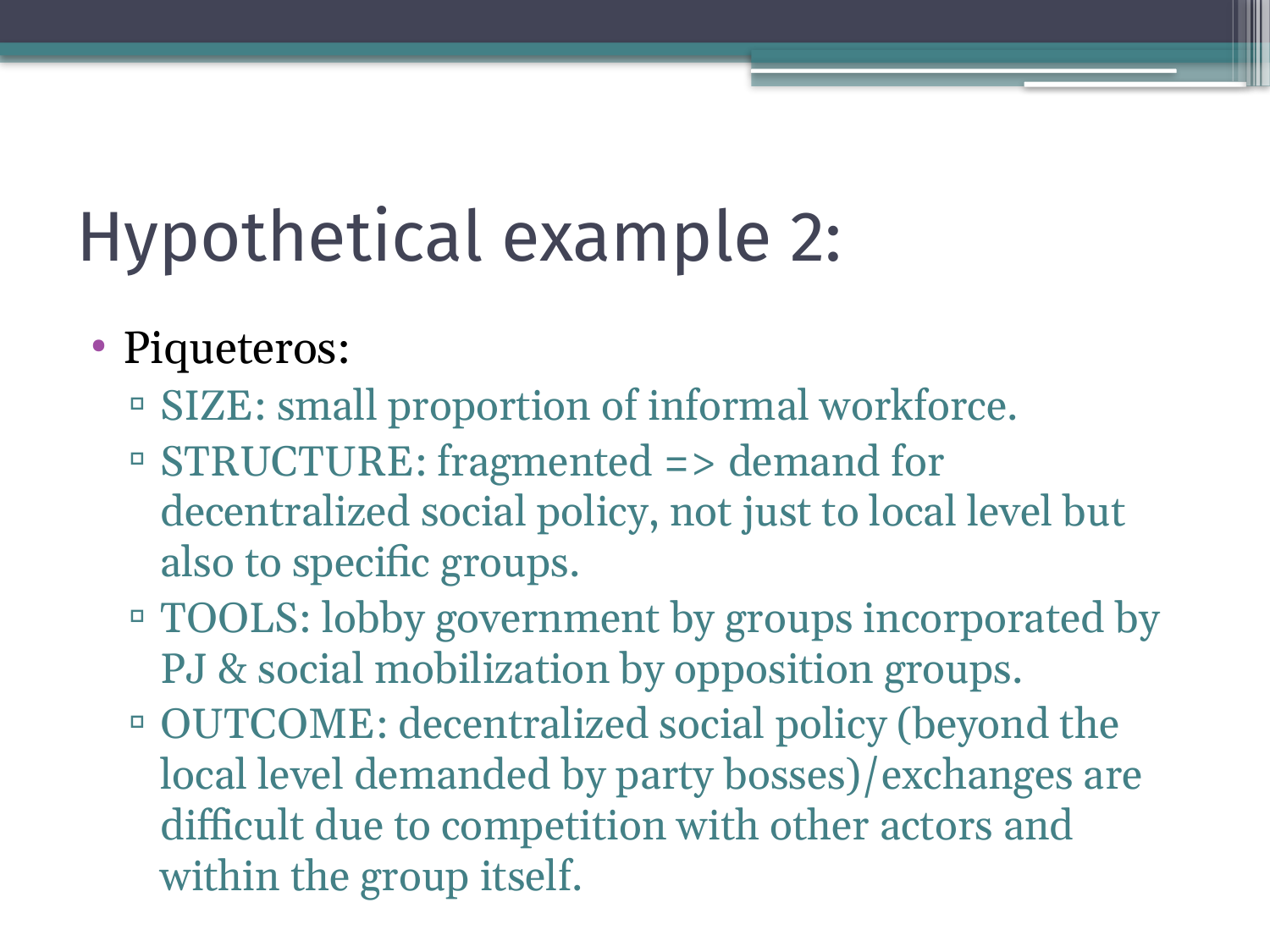

# Hypothetical example 2:
Piqueteros:
SIZE: small proportion of informal workforce.
STRUCTURE: fragmented => demand for decentralized social policy, not just to local level but also to specific groups.
TOOLS: lobby government by groups incorporated by PJ & social mobilization by opposition groups.
OUTCOME: decentralized social policy (beyond the local level demanded by party bosses)/exchanges are difficult due to competition with other actors and within the group itself.